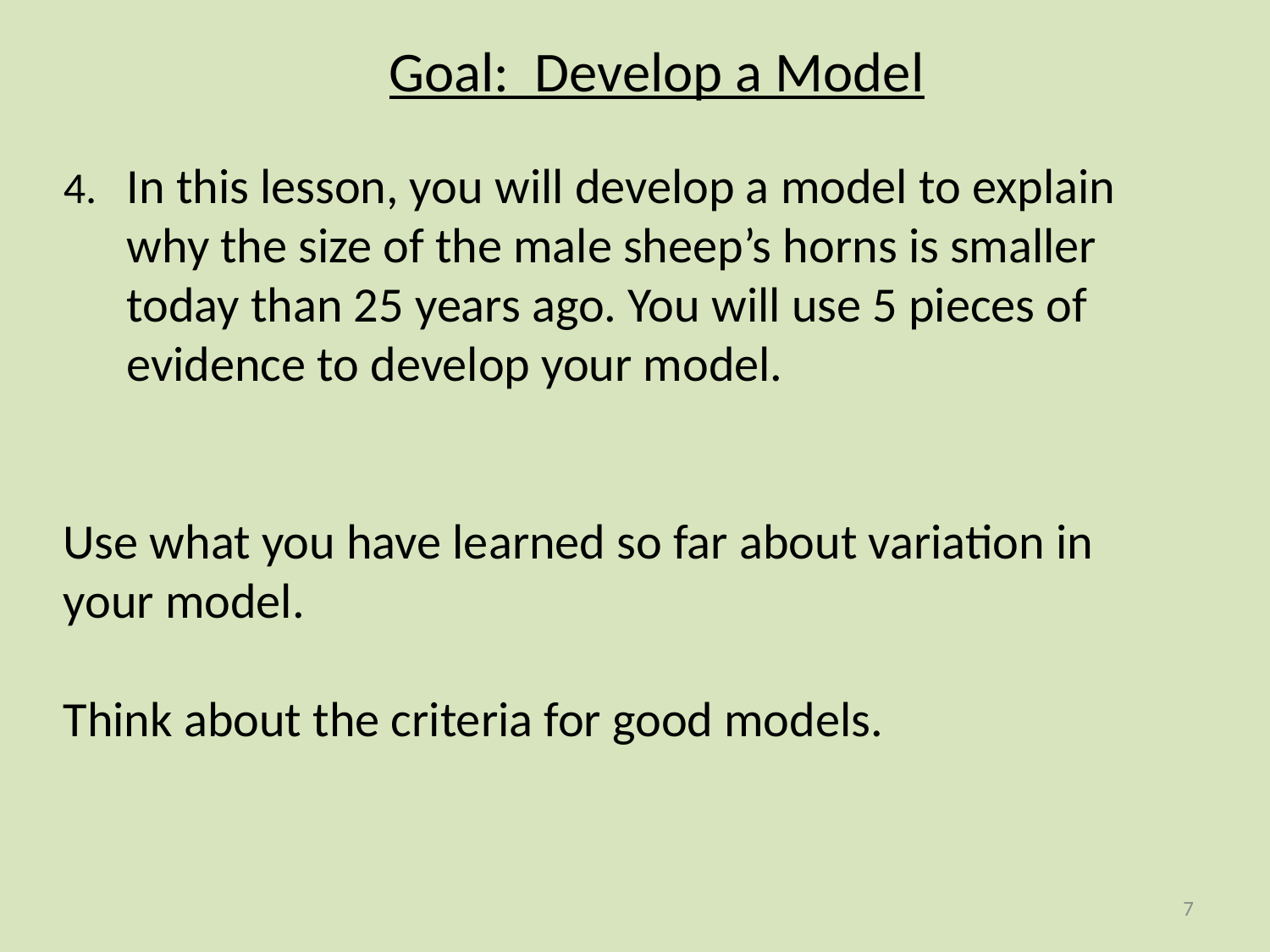

Goal:  Develop a Model
4. 	In this lesson, you will develop a model to explain why the size of the male sheep’s horns is smaller today than 25 years ago. You will use 5 pieces of evidence to develop your model.

Use what you have learned so far about variation in
your model.

Think about the criteria for good models.

7